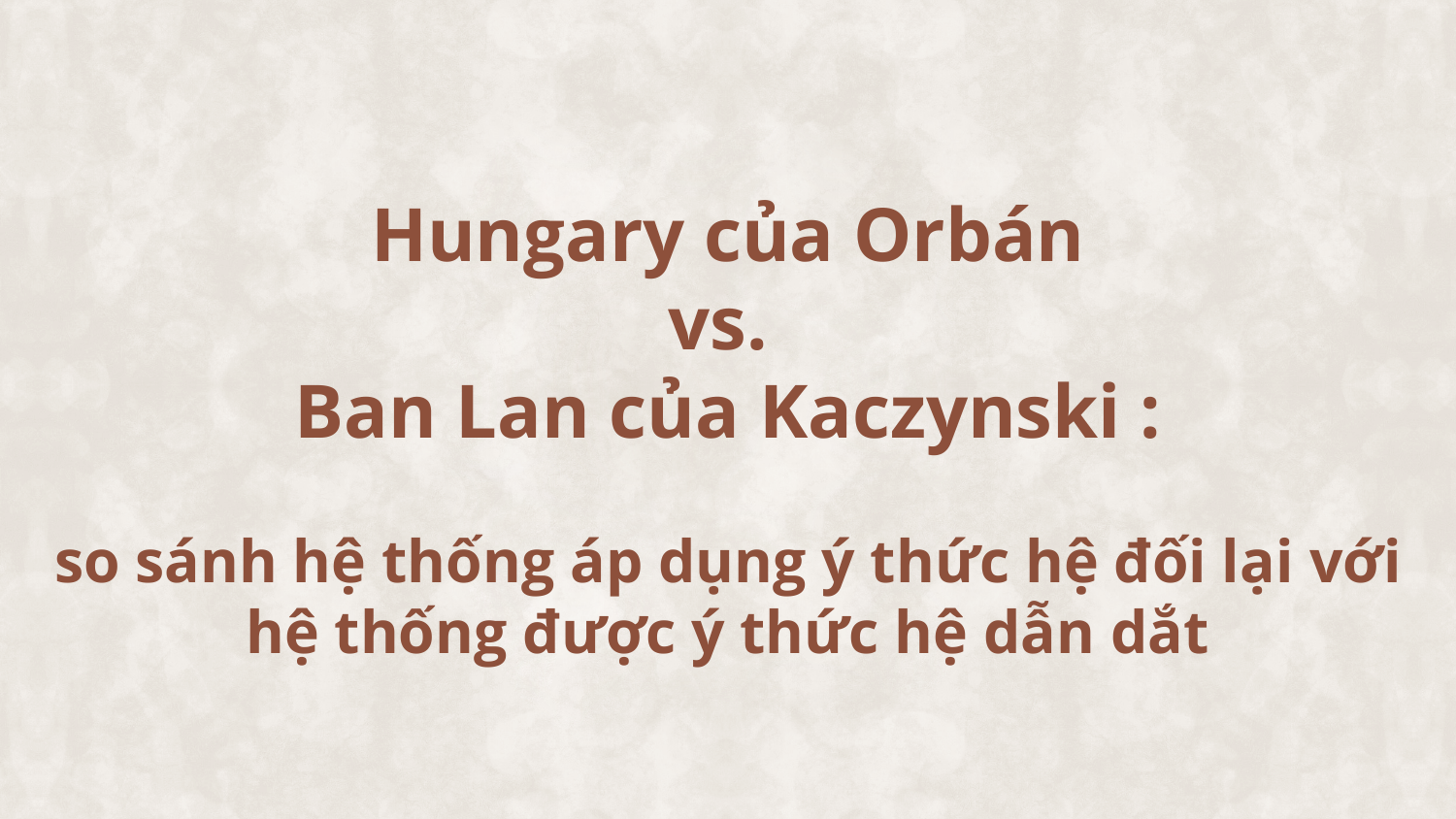

Hungary của Orbán
vs.
Ban Lan của Kaczynski :

so sánh hệ thống áp dụng ý thức hệ đối lại với hệ thống được ý thức hệ dẫn dắt